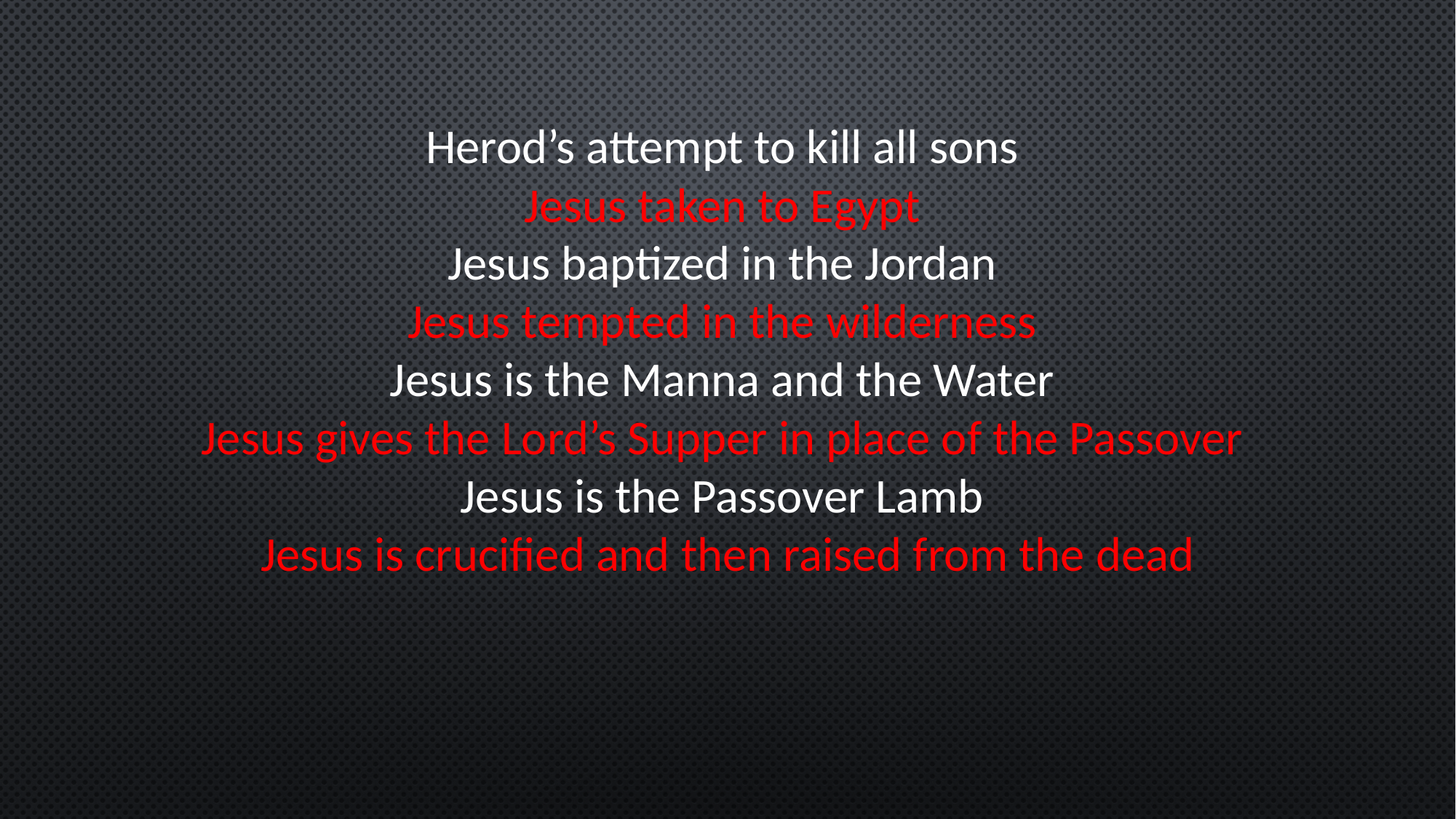

Herod’s attempt to kill all sons
Jesus taken to Egypt
Jesus baptized in the Jordan
Jesus tempted in the wilderness
Jesus is the Manna and the Water
Jesus gives the Lord’s Supper in place of the Passover
Jesus is the Passover Lamb
Jesus is crucified and then raised from the dead